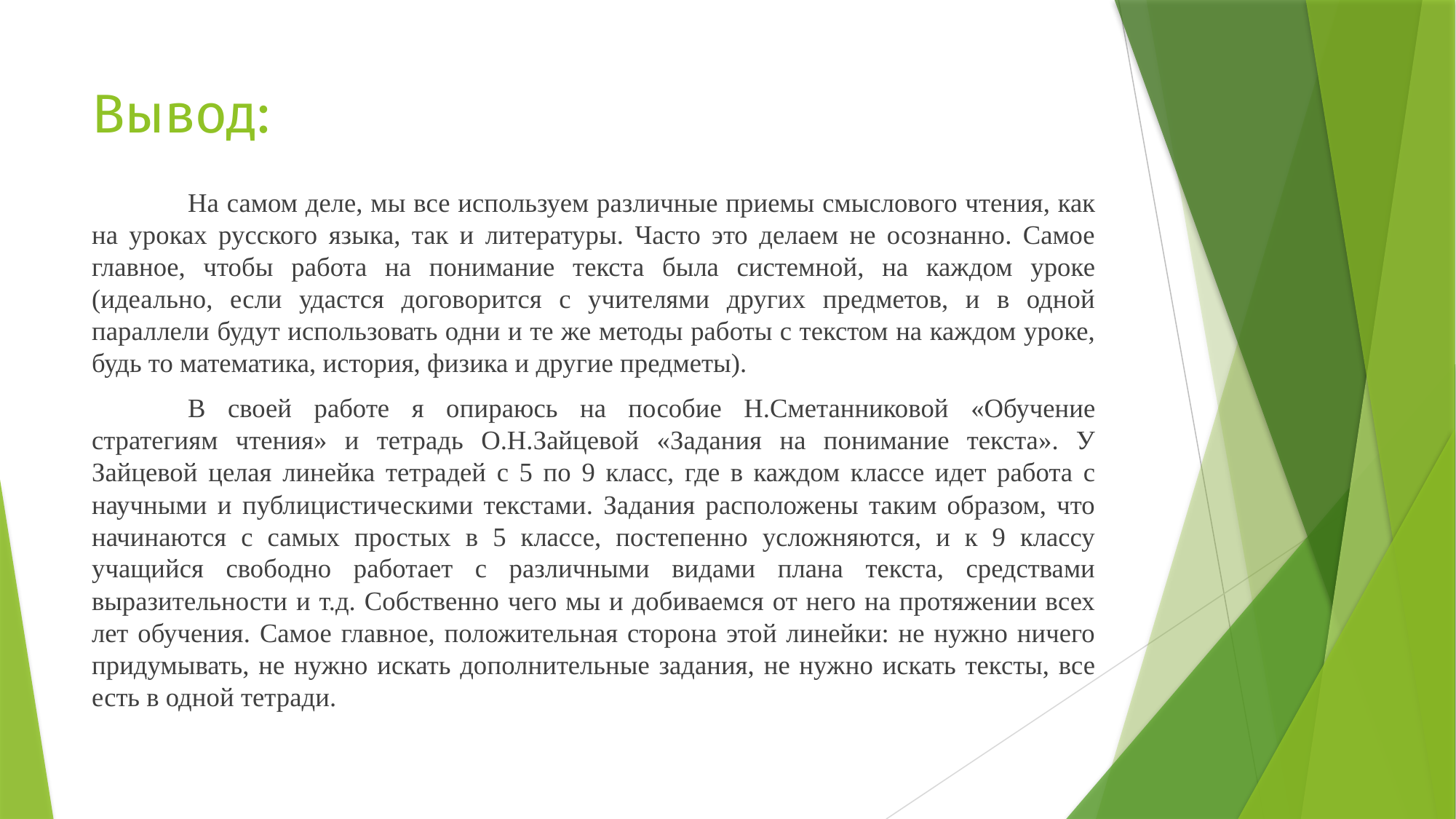

# Вывод:
	На самом деле, мы все используем различные приемы смыслового чтения, как на уроках русского языка, так и литературы. Часто это делаем не осознанно. Самое главное, чтобы работа на понимание текста была системной, на каждом уроке (идеально, если удастся договорится с учителями других предметов, и в одной параллели будут использовать одни и те же методы работы с текстом на каждом уроке, будь то математика, история, физика и другие предметы).
	В своей работе я опираюсь на пособие Н.Сметанниковой «Обучение стратегиям чтения» и тетрадь О.Н.Зайцевой «Задания на понимание текста». У Зайцевой целая линейка тетрадей с 5 по 9 класс, где в каждом классе идет работа с научными и публицистическими текстами. Задания расположены таким образом, что начинаются с самых простых в 5 классе, постепенно усложняются, и к 9 классу учащийся свободно работает с различными видами плана текста, средствами выразительности и т.д. Собственно чего мы и добиваемся от него на протяжении всех лет обучения. Самое главное, положительная сторона этой линейки: не нужно ничего придумывать, не нужно искать дополнительные задания, не нужно искать тексты, все есть в одной тетради.